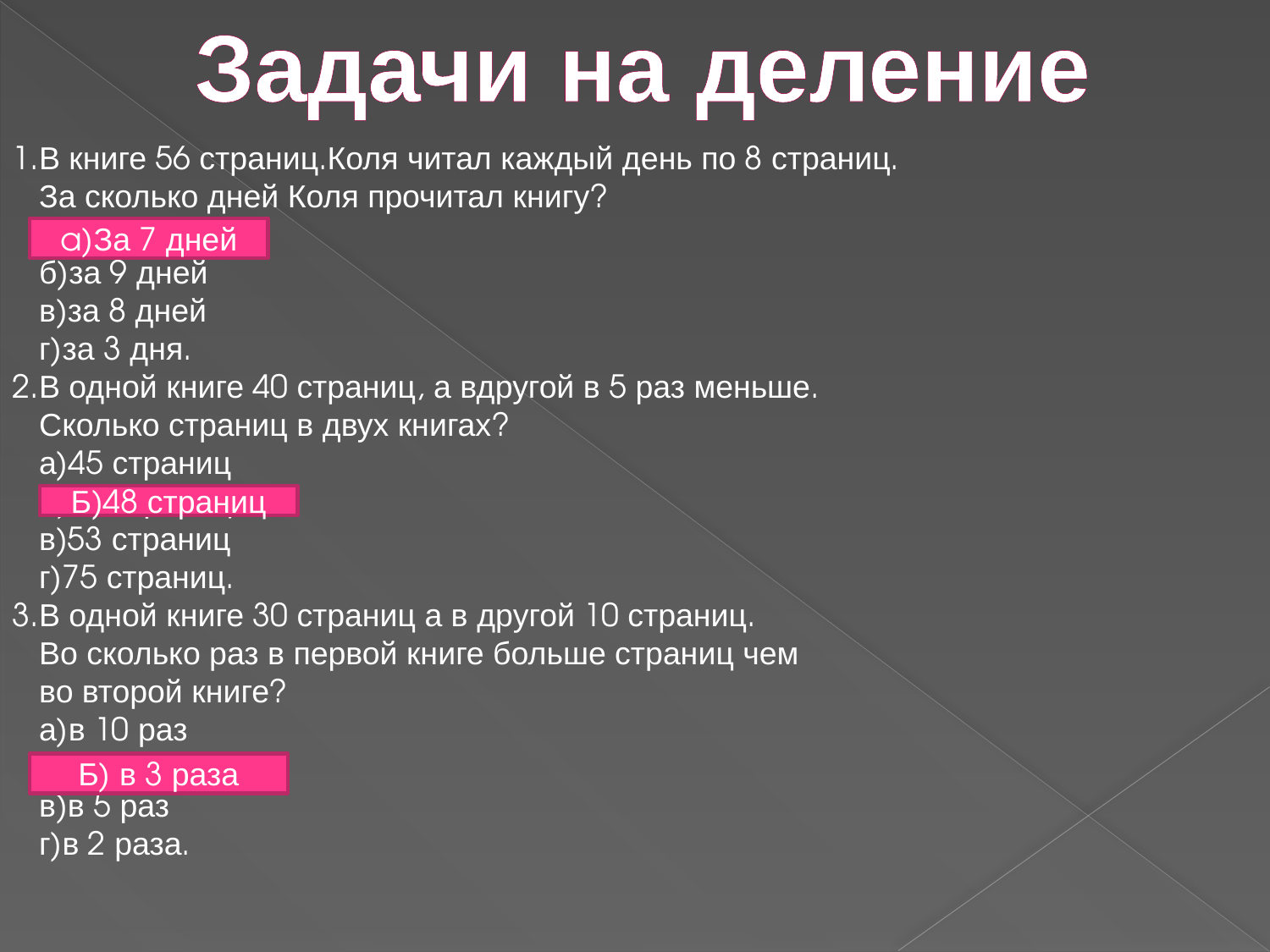

Задачи на деление
1.В книге 56 страниц.Коля читал каждый день по 8 страниц.
   За сколько дней Коля прочитал книгу?
   а)за 7 дней
   б)за 9 дней
   в)за 8 дней
   г)за 3 дня.
2.В одной книге 40 страниц, а вдругой в 5 раз меньше.
   Сколько страниц в двух книгах?
   а)45 страниц
   б)48 страниц
   в)53 страниц
   г)75 страниц.
3.В одной книге 30 страниц а в другой 10 страниц.
   Во сколько раз в первой книге больше страниц чем 
   во второй книге?
   а)в 10 раз
   б)в 3 раза
   в)в 5 раз
   г)в 2 раза.
a)За 7 дней
Б)48 страниц
Б) в 3 раза